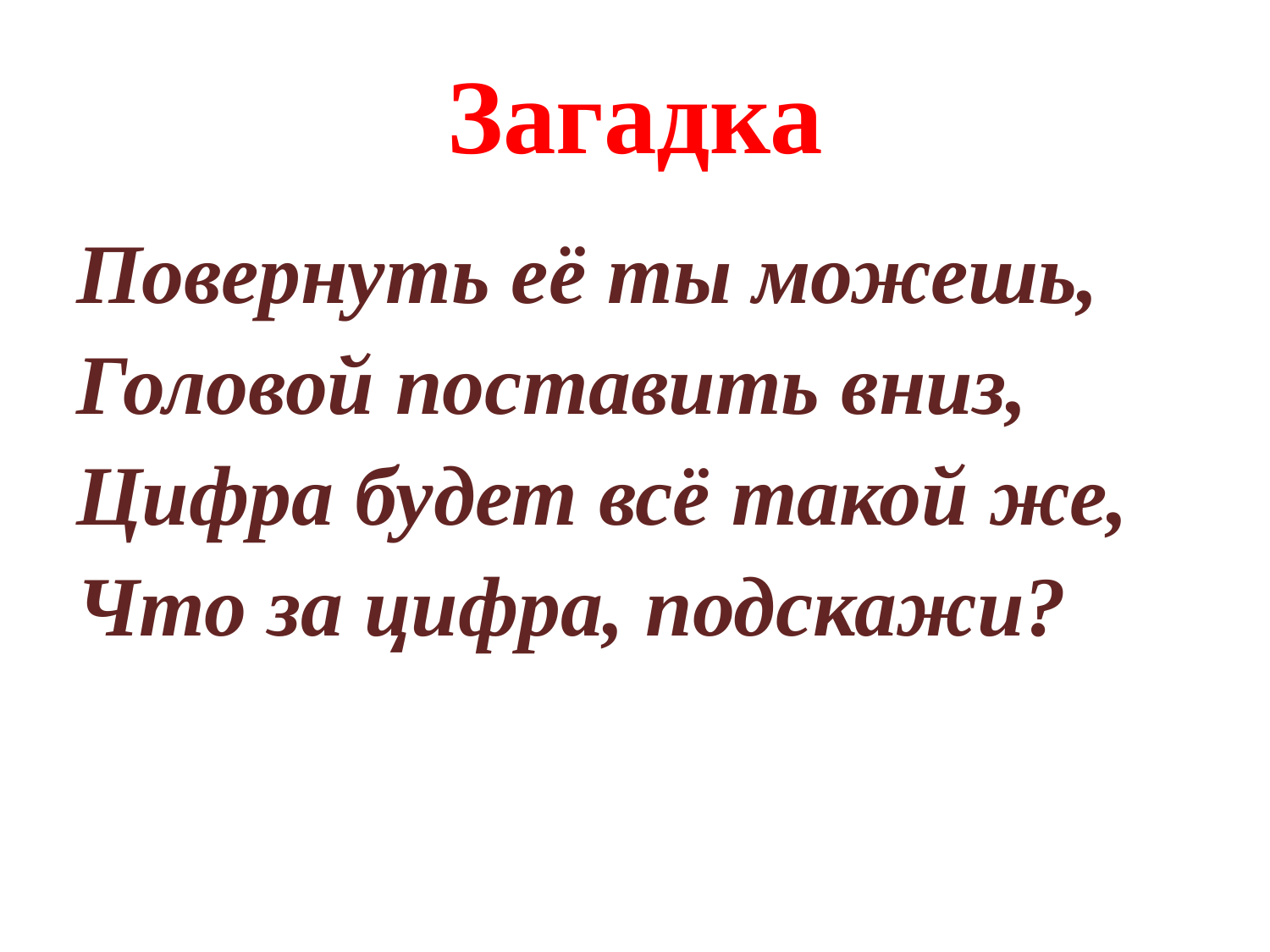

# Загадка
Повернуть её ты можешь,
Головой поставить вниз,
Цифра будет всё такой же,
Что за цифра, подскажи?